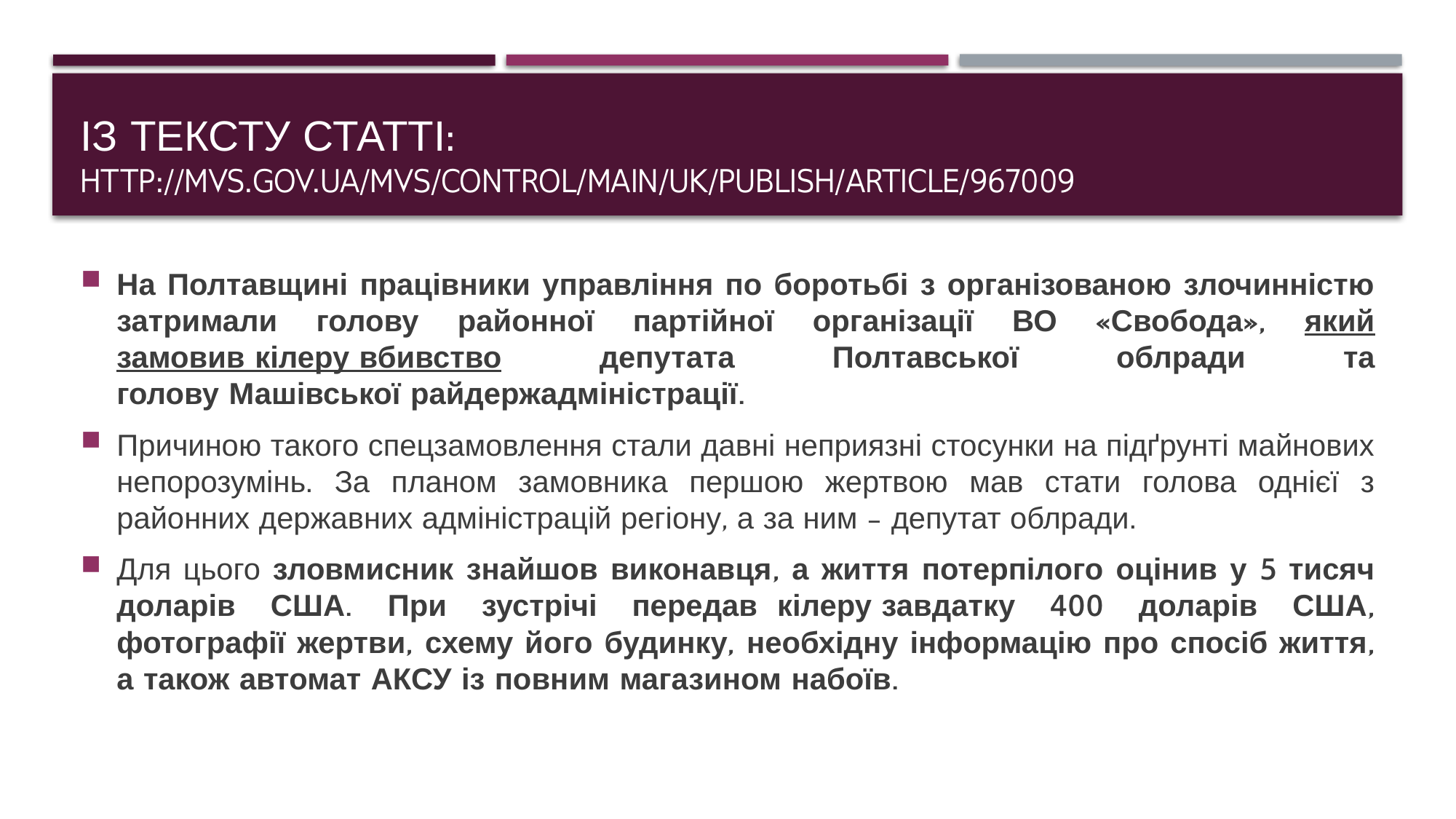

# Із тексту статті: http://mvs.gov.ua/mvs/control/main/uk/publish/article/967009
На Полтавщині працівники управління по боротьбі з організованою злочинністю затримали голову районної партійної організації ВО «Свобода», який замовив кілеру вбивство депутата Полтавської облради та голову Машівської райдержадміністрації.
Причиною такого спецзамовлення стали давні неприязні стосунки на підґрунті майнових непорозумінь. За планом замовника першою жертвою мав стати голова однієї з районних державних адміністрацій регіону, а за ним – депутат облради.
Для цього зловмисник знайшов виконавця, а життя потерпілого оцінив у 5 тисяч доларів США. При зустрічі передав  кілеру завдатку 400 доларів США, фотографії жертви, схему його будинку, необхідну інформацію про спосіб життя, а також автомат АКСУ із повним магазином набоїв.